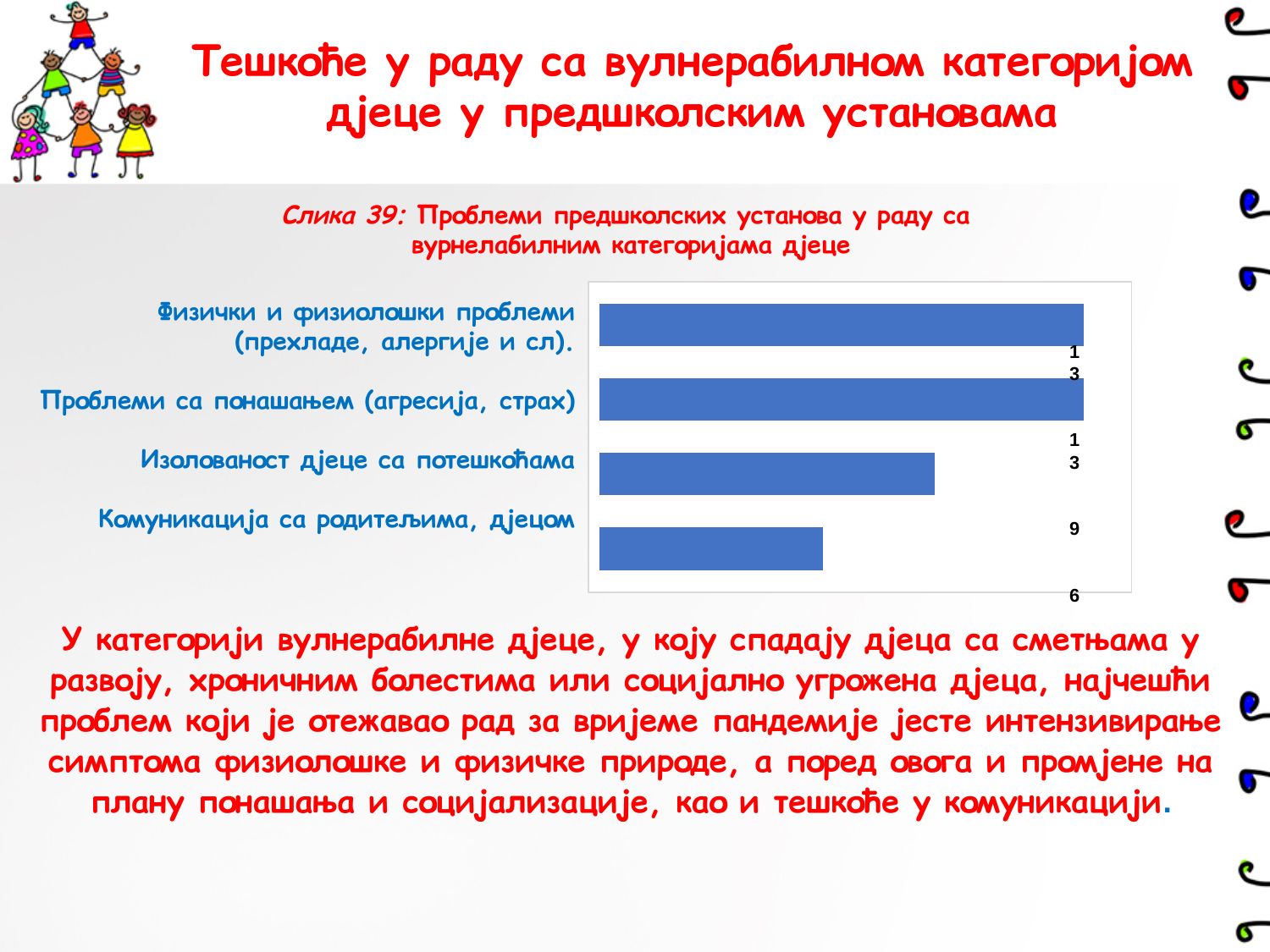

# Тешкоће у раду са вулнерабилном категоријом дјеце у предшколским установама
Слика 39: Проблеми предшколских установа у раду са
вурнелабилним категоријама дјеце

### Chart

| Category | Фреквенција одговора |
|---|---|
| Физички и физиолошки симптоми (прехладе, алергије, итд.) | 13.0 |
| Проблеми са понашањем (агресија, страх) | 13.0 |
| Изолованост дјеце са потешкоћама | 9.0 |
| Комуникација (са родитељима, са дјецом) | 6.0 |
 Физички и физиолошки проблеми (прехладе, алергије и сл).

Проблеми са понашањем (агресија, страх)

Изолованост дјеце са потешкоћама

Комуникација са родитељима, дјецом

13

13

9

6
У категорији вулнерабилне дјеце, у коју спадају дјеца са сметњама у развоју, хроничним болестима или социјално угрожена дјеца, најчешћи проблем који је отежавао рад за вријеме пандемије јесте интензивирање симптома физиолошке и физичке природе, а поред овога и промјене на плану понашања и социјализације, као и тешкоће у комуникацији.